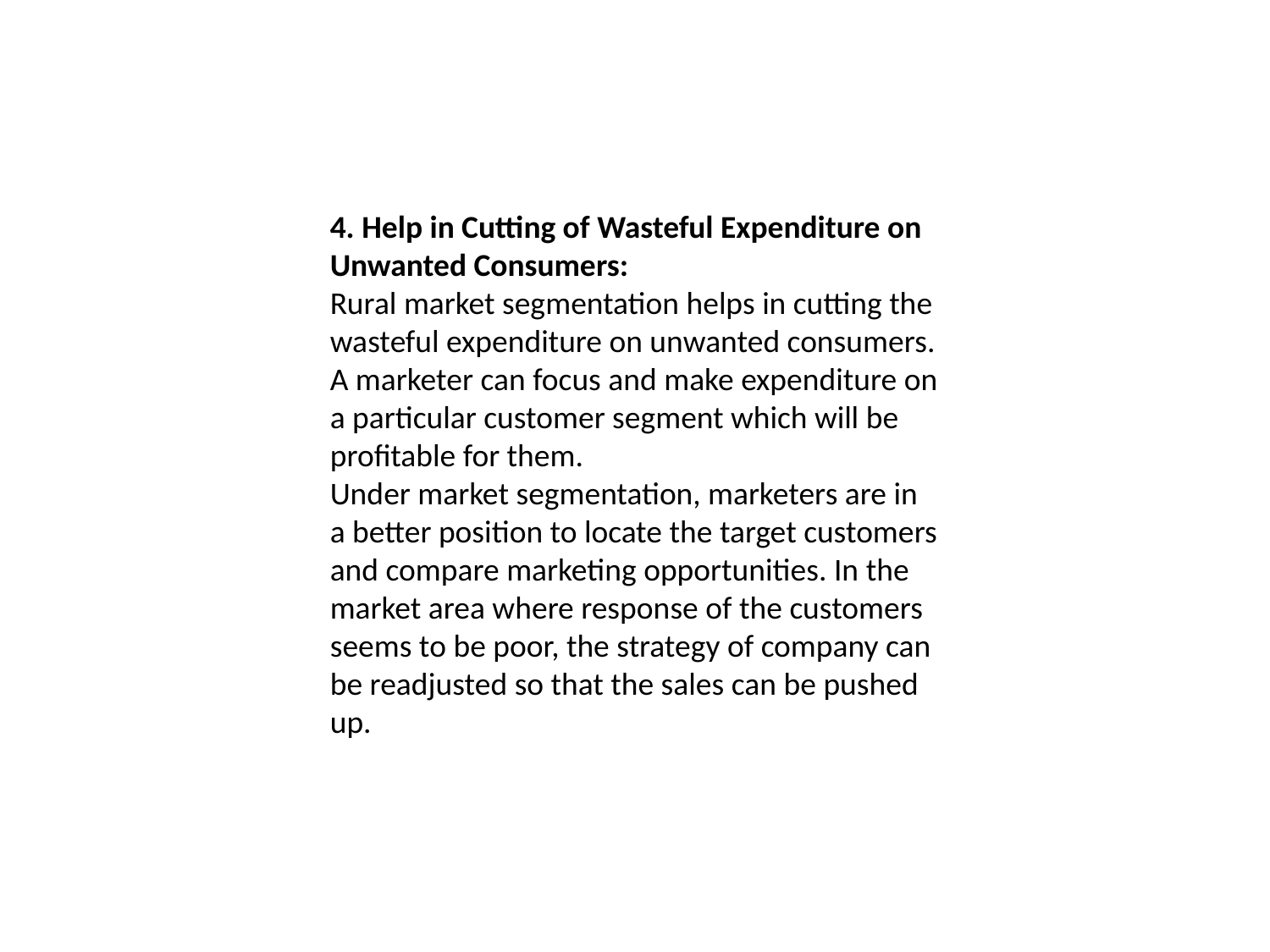

4. Help in Cutting of Wasteful Expenditure on Unwanted Consumers:
Rural market segmentation helps in cutting the wasteful expenditure on unwanted consumers. A marketer can focus and make expenditure on a particular customer segment which will be profitable for them.
Under market segmentation, marketers are in a better position to locate the target customers and compare marketing opportunities. In the market area where response of the customers seems to be poor, the strategy of company can be readjusted so that the sales can be pushed up.